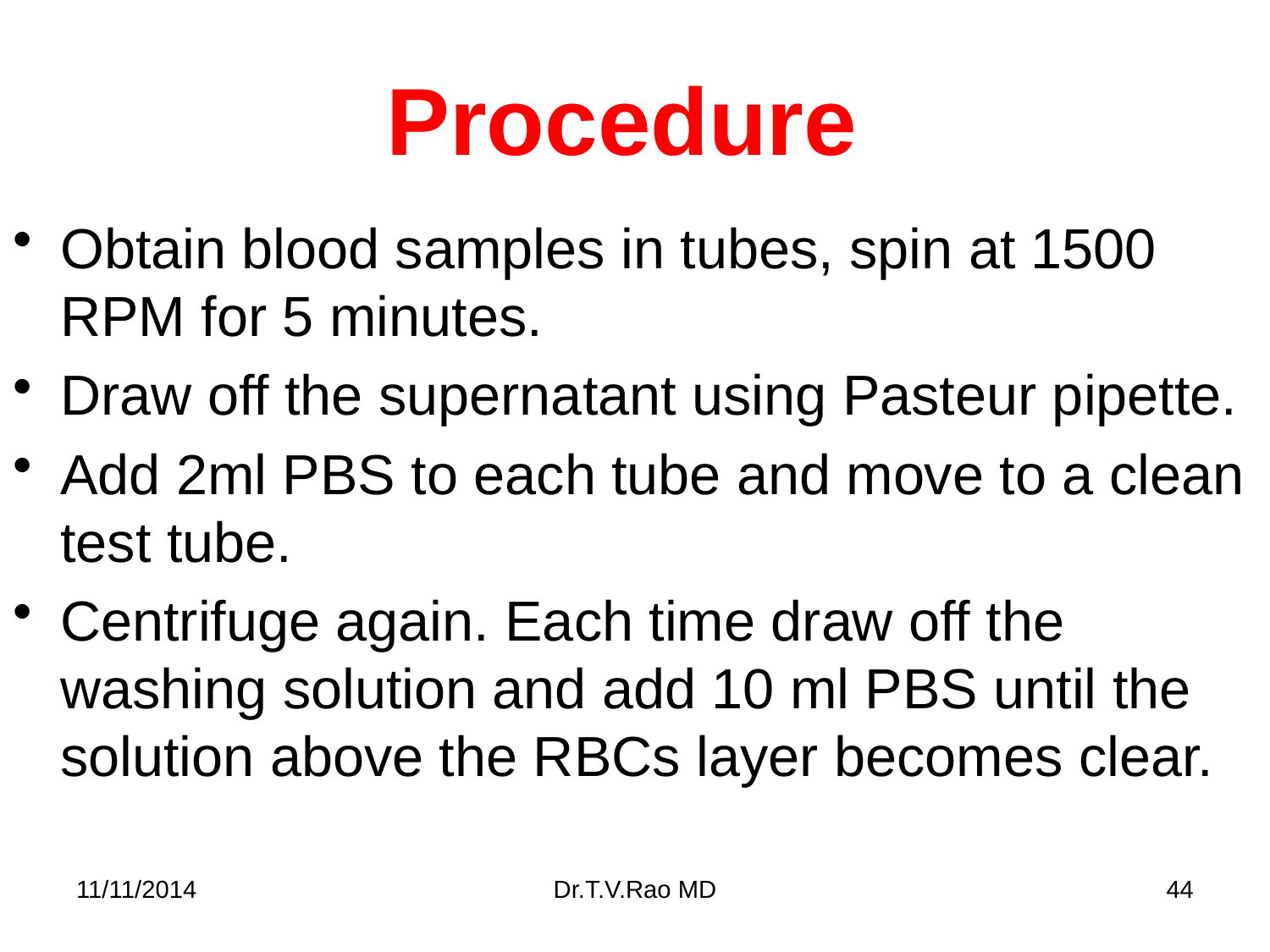

# Procedure
Obtain blood samples in tubes, spin at 1500 RPM for 5 minutes.
Draw off the supernatant using Pasteur pipette.
Add 2ml PBS to each tube and move to a clean test tube.
Centrifuge again. Each time draw off the washing solution and add 10 ml PBS until the solution above the RBCs layer becomes clear.
11/11/2014
Dr.T.V.Rao MD
44